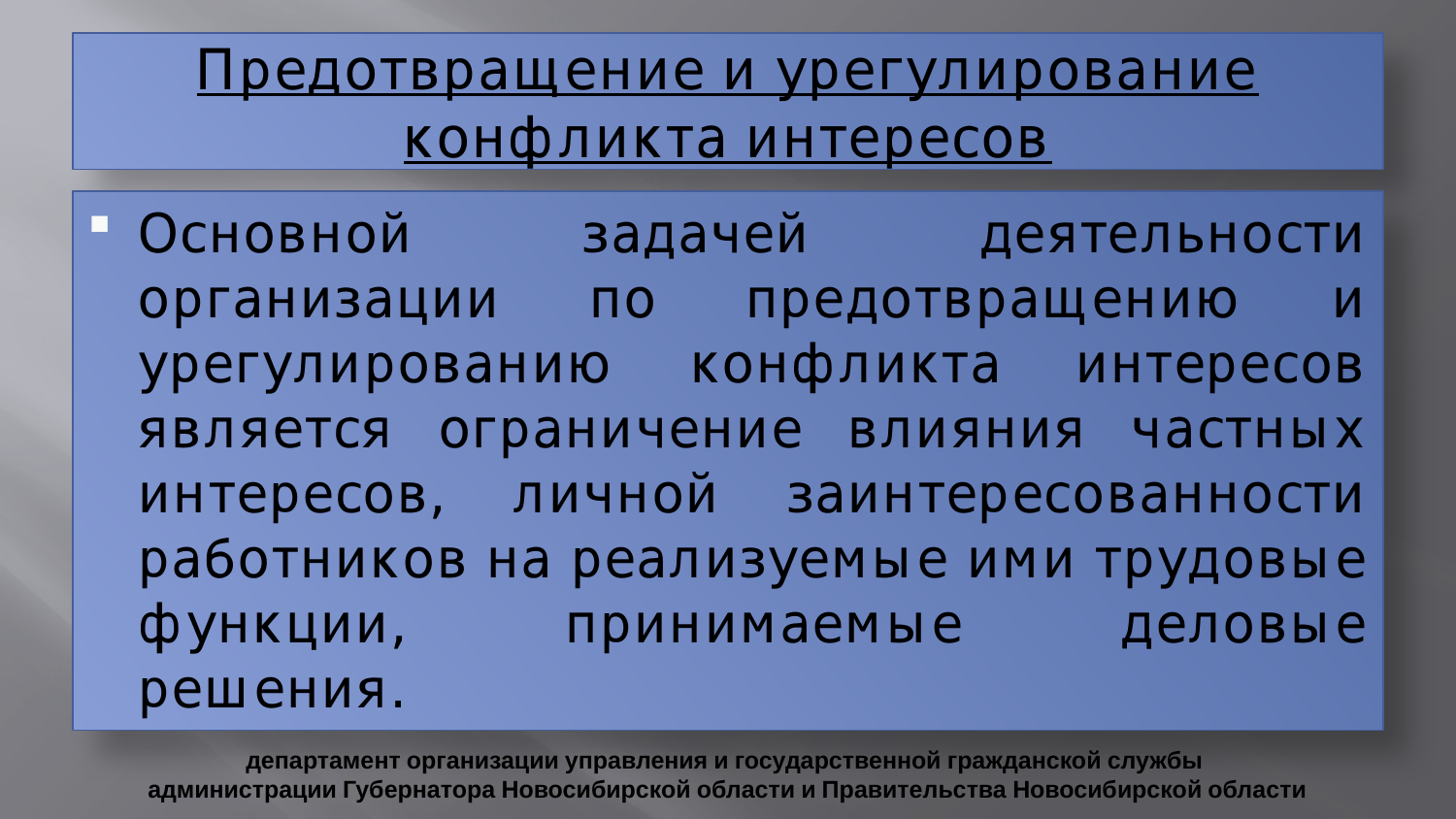

# Предотвращение и урегулирование конфликта интересов
Основной задачей деятельности организации по предотвращению и урегулированию конфликта интересов является ограничение влияния частных интересов, личной заинтересованности работников на реализуемые ими трудовые функции, принимаемые деловые решения.

департамент организации управления и государственной гражданской службы
администрации Губернатора Новосибирской области и Правительства Новосибирской области